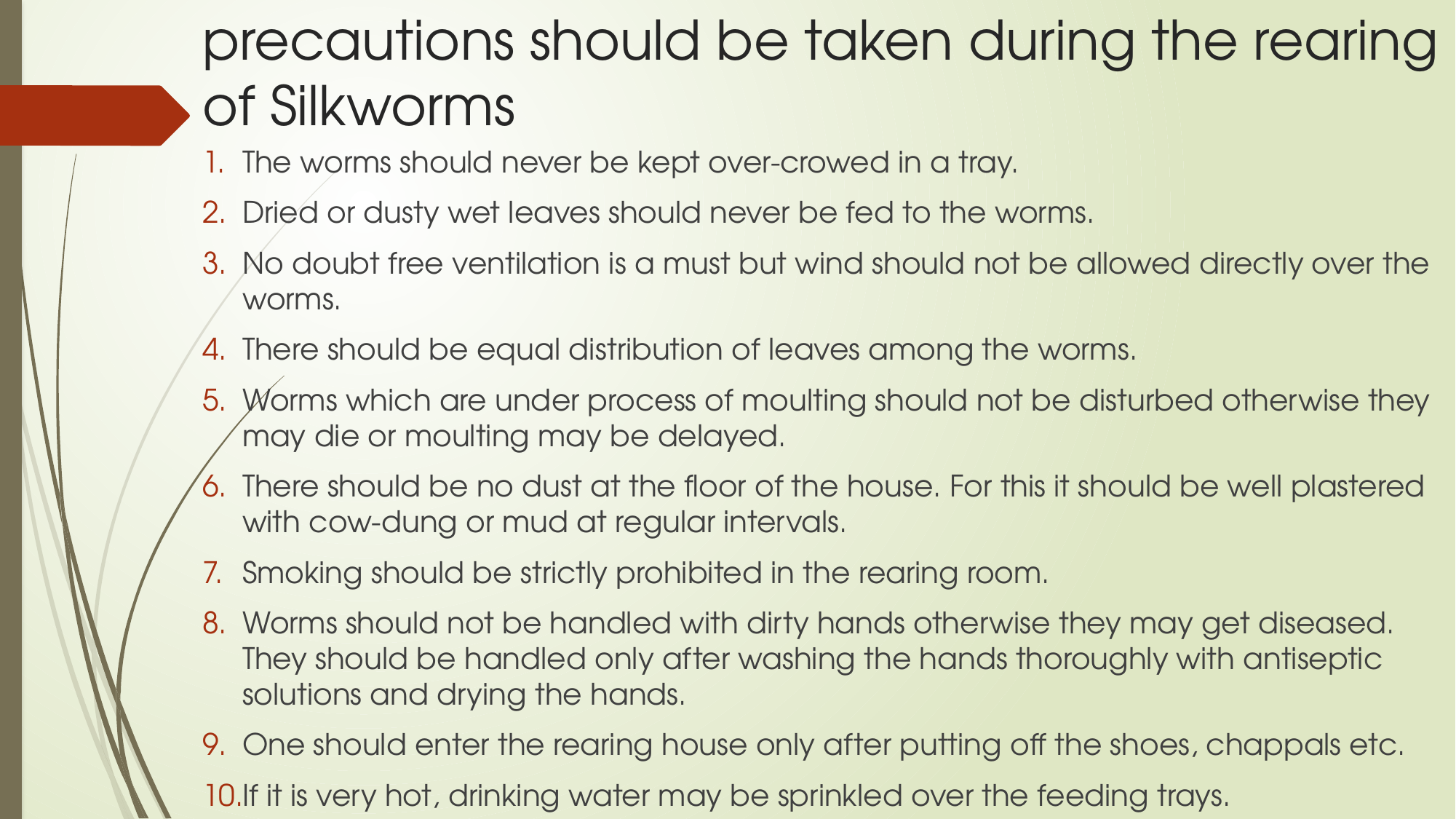

# precautions should be taken during the rearing of Silkworms
The worms should never be kept over-crowed in a tray.
Dried or dusty wet leaves should never be fed to the worms.
No doubt free ventilation is a must but wind should not be allowed directly over the worms.
There should be equal distribution of leaves among the worms.
Worms which are under process of moulting should not be disturbed otherwise they may die or moulting may be delayed.
There should be no dust at the floor of the house. For this it should be well plastered with cow-dung or mud at regular intervals.
Smoking should be strictly prohibited in the rearing room.
Worms should not be handled with dirty hands otherwise they may get diseased. They should be handled only after washing the hands thoroughly with antiseptic solutions and drying the hands.
One should enter the rearing house only after putting off the shoes, chappals etc.
If it is very hot, drinking water may be sprinkled over the feeding trays.